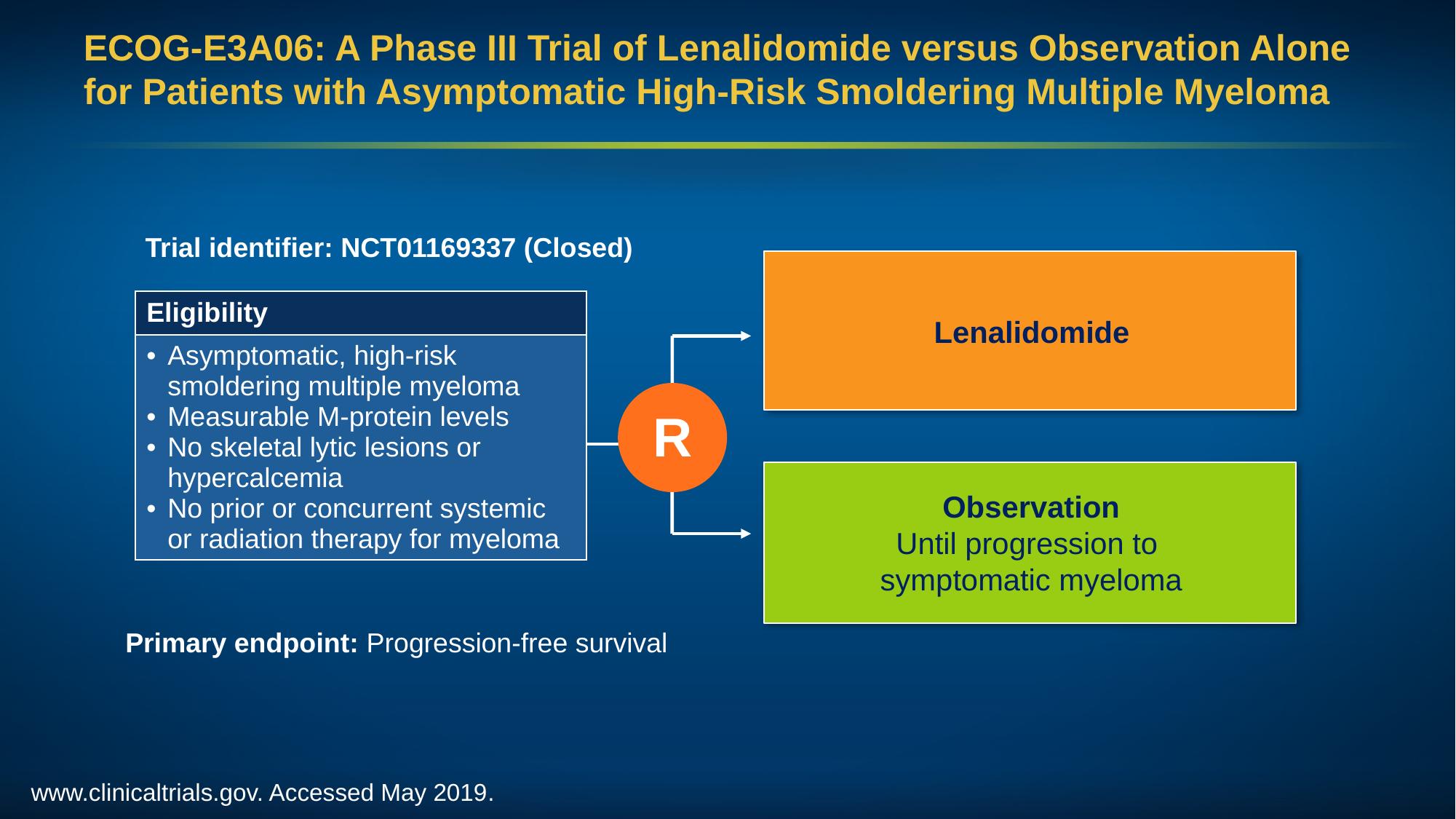

# ECOG-E3A06: A Phase III Trial of Lenalidomide versus Observation Alone for Patients with Asymptomatic High-Risk Smoldering Multiple Myeloma
Trial identifier: NCT01169337 (Closed)

| Eligibility |
| --- |
| Asymptomatic, high-risk smoldering multiple myeloma Measurable M-protein levels No skeletal lytic lesions or hypercalcemia No prior or concurrent systemic or radiation therapy for myeloma |
Lenalidomide

R

Observation
Until progression to
symptomatic myeloma
Primary endpoint: Progression-free survival
www.clinicaltrials.gov. Accessed May 2019.